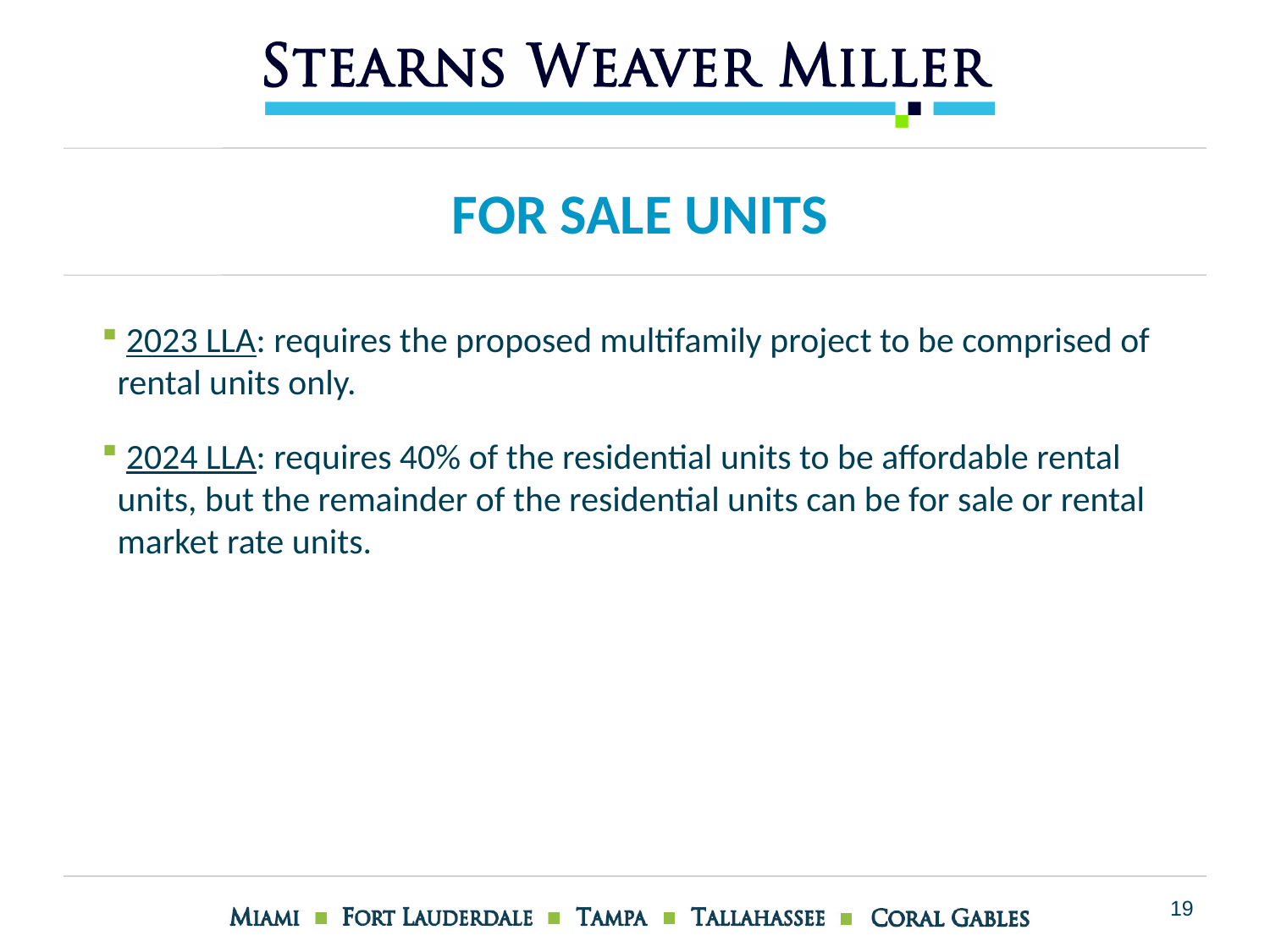

# For Sale Units
 2023 LLA: requires the proposed multifamily project to be comprised of rental units only.

 2024 LLA: requires 40% of the residential units to be affordable rental units, but the remainder of the residential units can be for sale or rental market rate units.

19